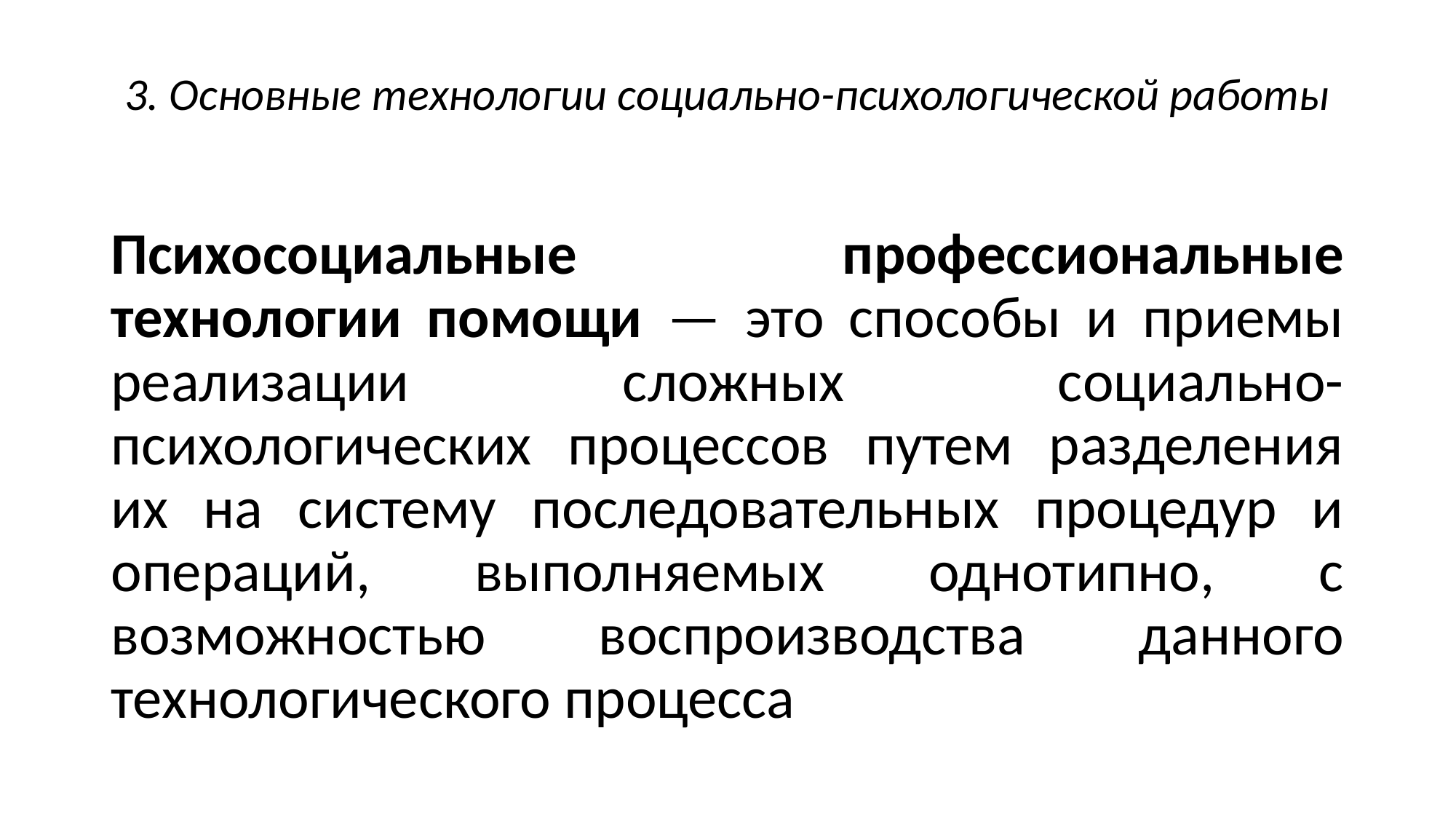

# 3. Основные технологии социально-психологической работы
Психосоциальные профессиональные технологии помощи — это способы и приемы реализации сложных социально-психологических процессов путем разделения их на систему последовательных процедур и операций, выполняемых однотипно, с возможностью воспроизводства данного технологического процесса